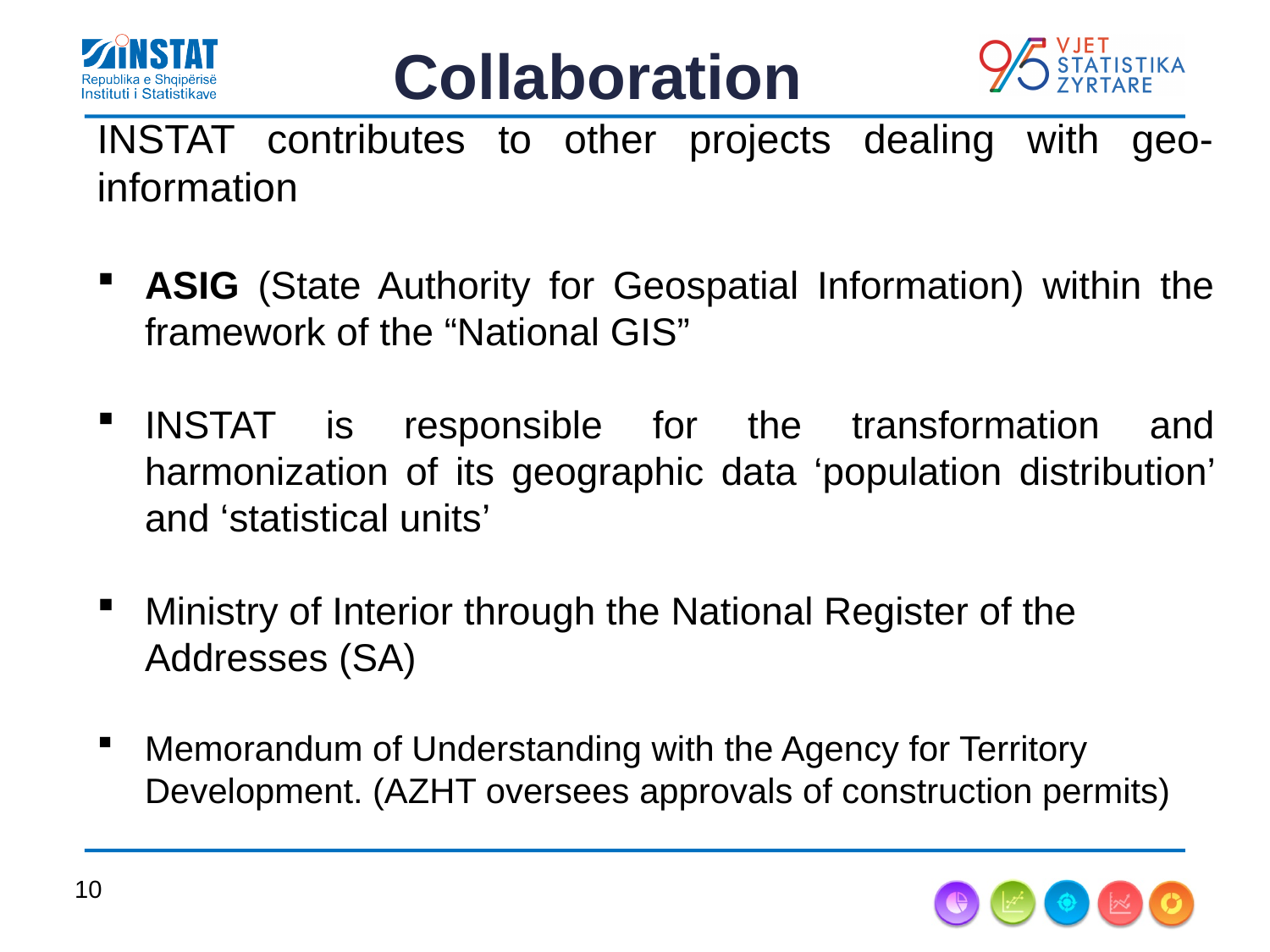

# Collaboration

INSTAT contributes to other projects dealing with geo-information

ASIG (State Authority for Geospatial Information) within the framework of the “National GIS”

INSTAT is responsible for the transformation and harmonization of its geographic data ‘population distribution’ and ‘statistical units’

Ministry of Interior through the National Register of the Addresses (SA)

Memorandum of Understanding with the Agency for Territory Development. (AZHT oversees approvals of construction permits)

Jan
10